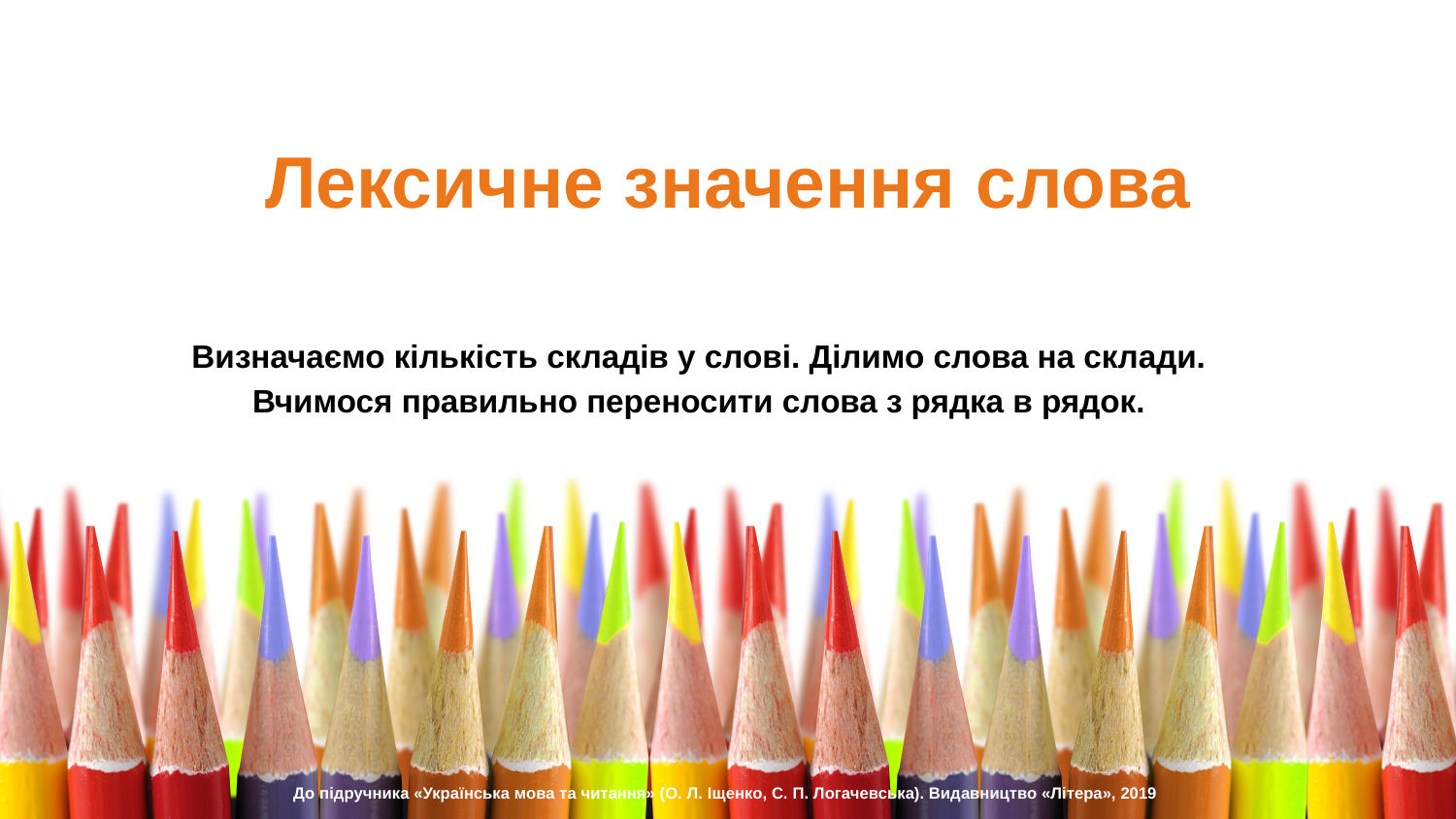

Лексичне значення слова

 Визначаємо кількість складів у слові. Ділимо слова на склади.
Вчимося правильно переносити слова з рядка в рядок.

До підручника «Українська мова та читання» (О. Л. Іщенко, С. П. Логачевська). Видавництво «Літера», 2019